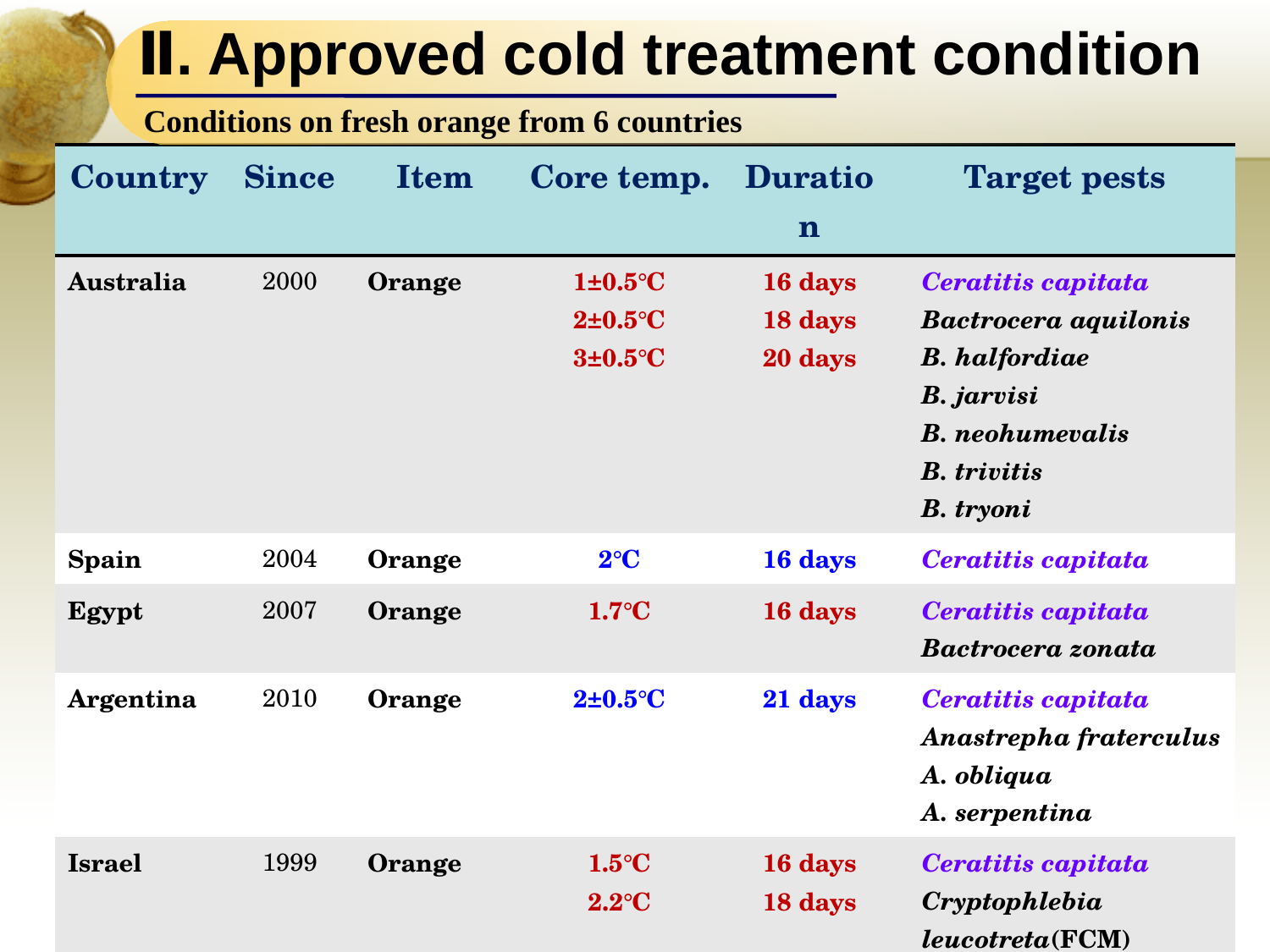

Ⅱ. Approved cold treatment condition

Conditions on fresh orange from 6 countries
| Country | Since | Item | Core temp. | Duration | Target pests |
| --- | --- | --- | --- | --- | --- |
| Australia | 2000 | Orange | 1±0.5℃ 2±0.5℃ 3±0.5℃ | 16 days 18 days 20 days | Ceratitis capitata Bactrocera aquilonis B. halfordiae B. jarvisi B. neohumevalis B. trivitis B. tryoni |
| Spain | 2004 | Orange | 2℃ | 16 days | Ceratitis capitata |
| Egypt | 2007 | Orange | 1.7℃ | 16 days | Ceratitis capitata Bactrocera zonata |
| Argentina | 2010 | Orange | 2±0.5℃ | 21 days | Ceratitis capitata Anastrepha fraterculus A. obliqua A. serpentina |
| Israel | 1999 | Orange | 1.5℃ 2.2℃ | 16 days 18 days | Ceratitis capitata Cryptophlebia leucotreta(FCM) |
| South Africa | 1999 | Orange | -0.6±0.6℃ | 24 days | Ceratitis capitata C. qinaria C. rosa |